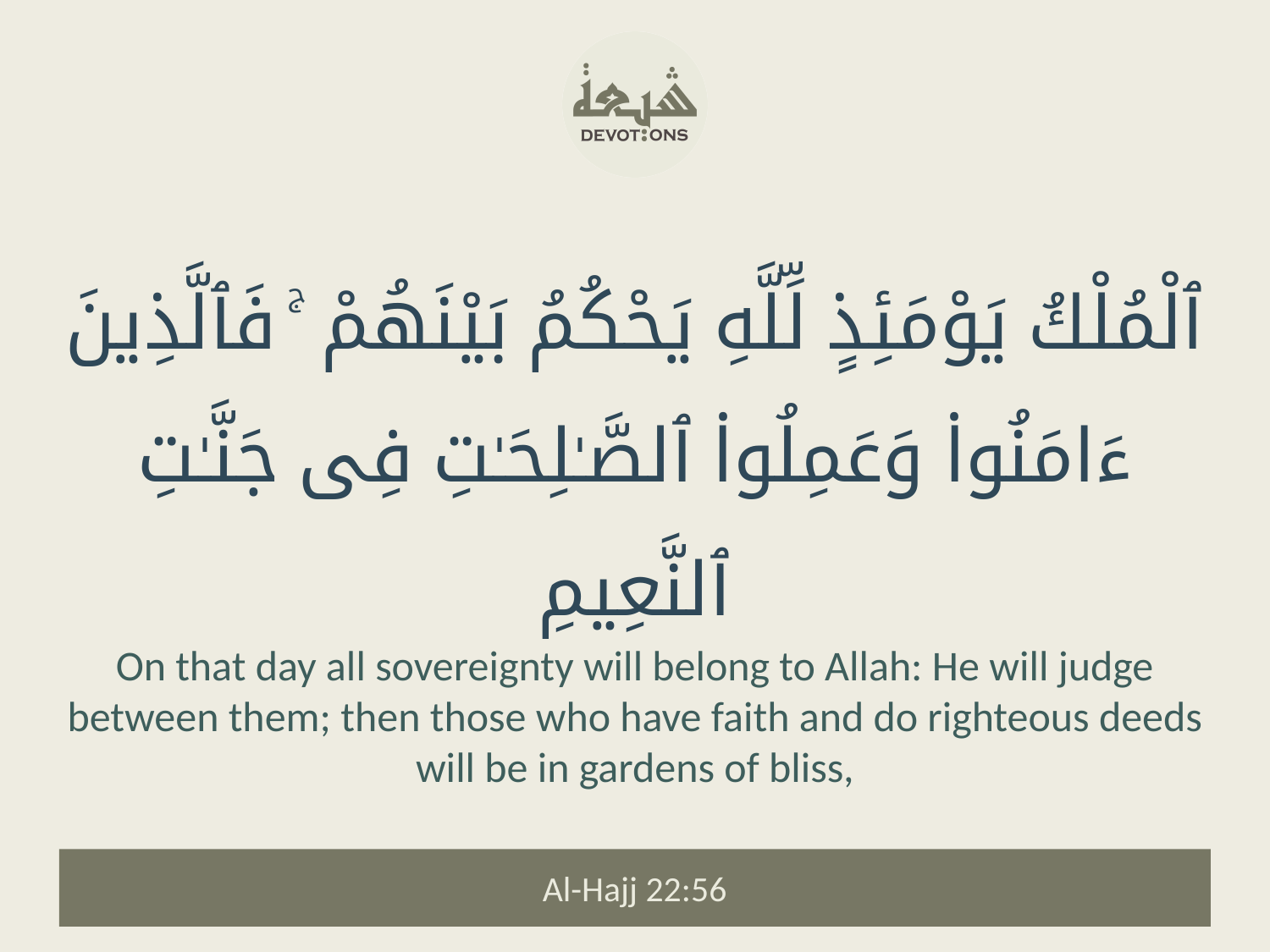

ٱلْمُلْكُ يَوْمَئِذٍ لِّلَّهِ يَحْكُمُ بَيْنَهُمْ ۚ فَٱلَّذِينَ ءَامَنُوا۟ وَعَمِلُوا۟ ٱلصَّـٰلِحَـٰتِ فِى جَنَّـٰتِ ٱلنَّعِيمِ
On that day all sovereignty will belong to Allah: He will judge between them; then those who have faith and do righteous deeds will be in gardens of bliss,
Al-Hajj 22:56